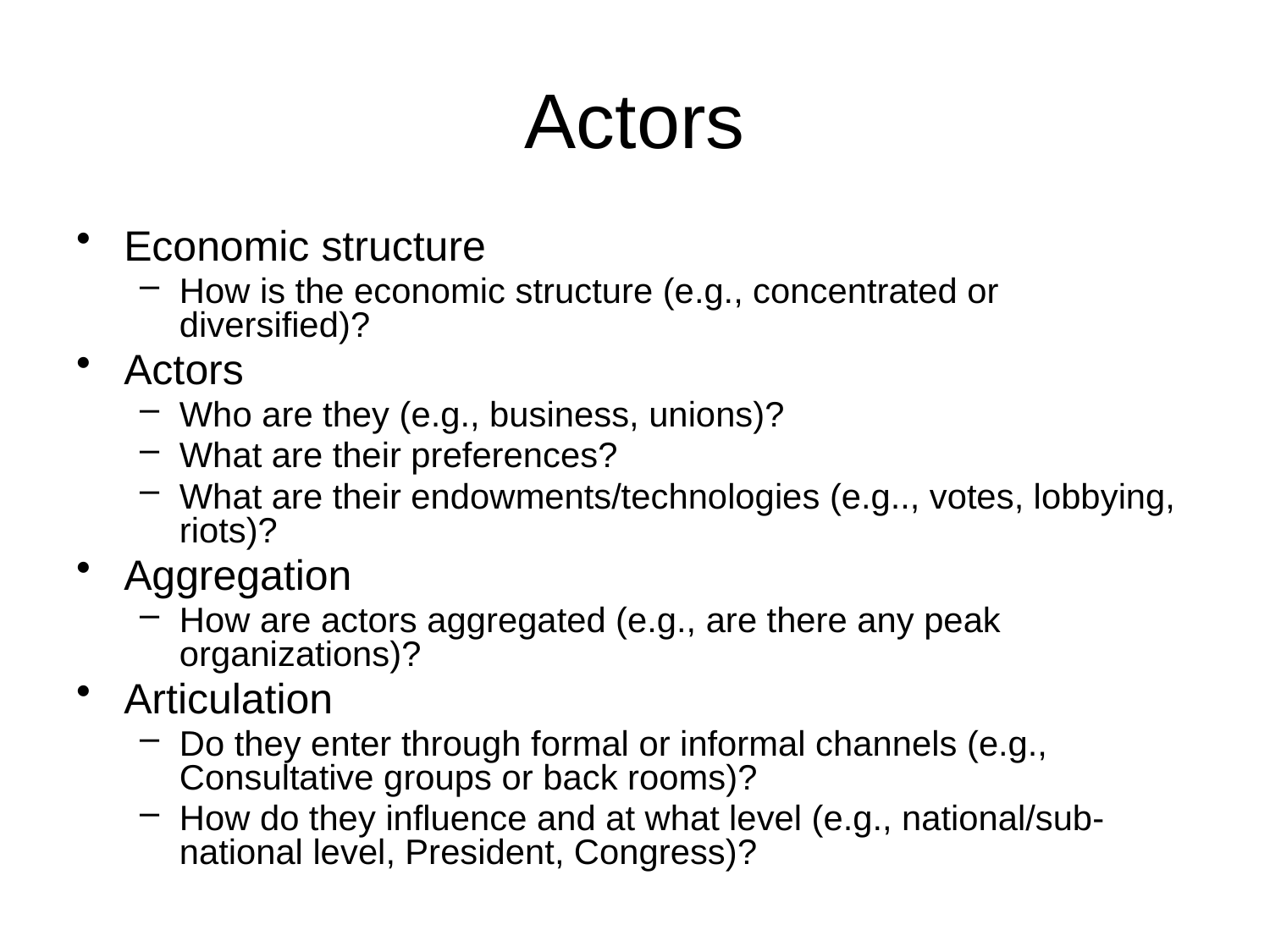

# Actors
Economic structure
How is the economic structure (e.g., concentrated or diversified)?
Actors
Who are they (e.g., business, unions)?
What are their preferences?
What are their endowments/technologies (e.g.., votes, lobbying, riots)?
Aggregation
How are actors aggregated (e.g., are there any peak organizations)?
Articulation
Do they enter through formal or informal channels (e.g., Consultative groups or back rooms)?
How do they influence and at what level (e.g., national/sub-national level, President, Congress)?